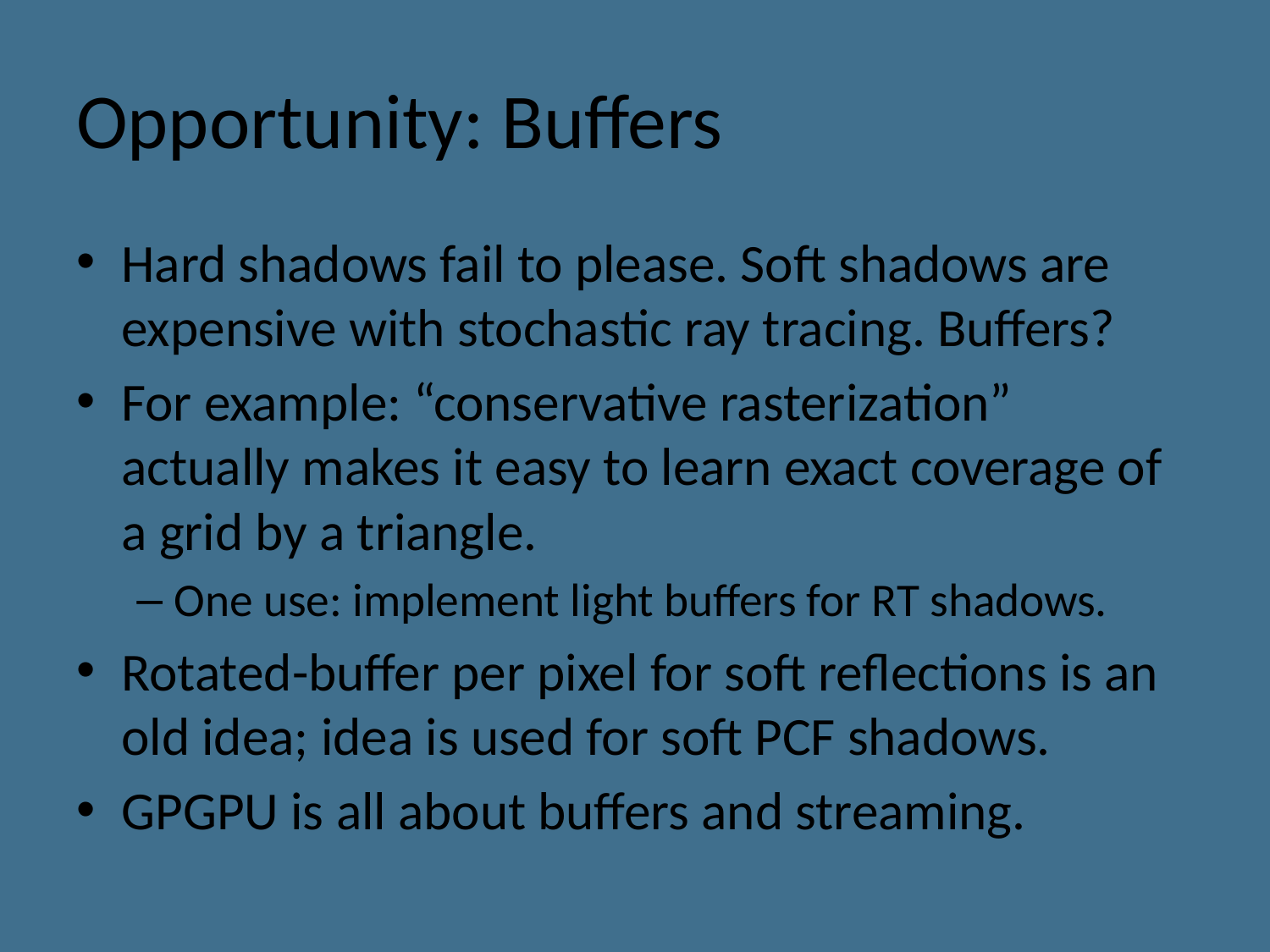

# Opportunity: Buffers
Hard shadows fail to please. Soft shadows are expensive with stochastic ray tracing. Buffers?
For example: “conservative rasterization” actually makes it easy to learn exact coverage of a grid by a triangle.
One use: implement light buffers for RT shadows.
Rotated-buffer per pixel for soft reflections is an old idea; idea is used for soft PCF shadows.
GPGPU is all about buffers and streaming.